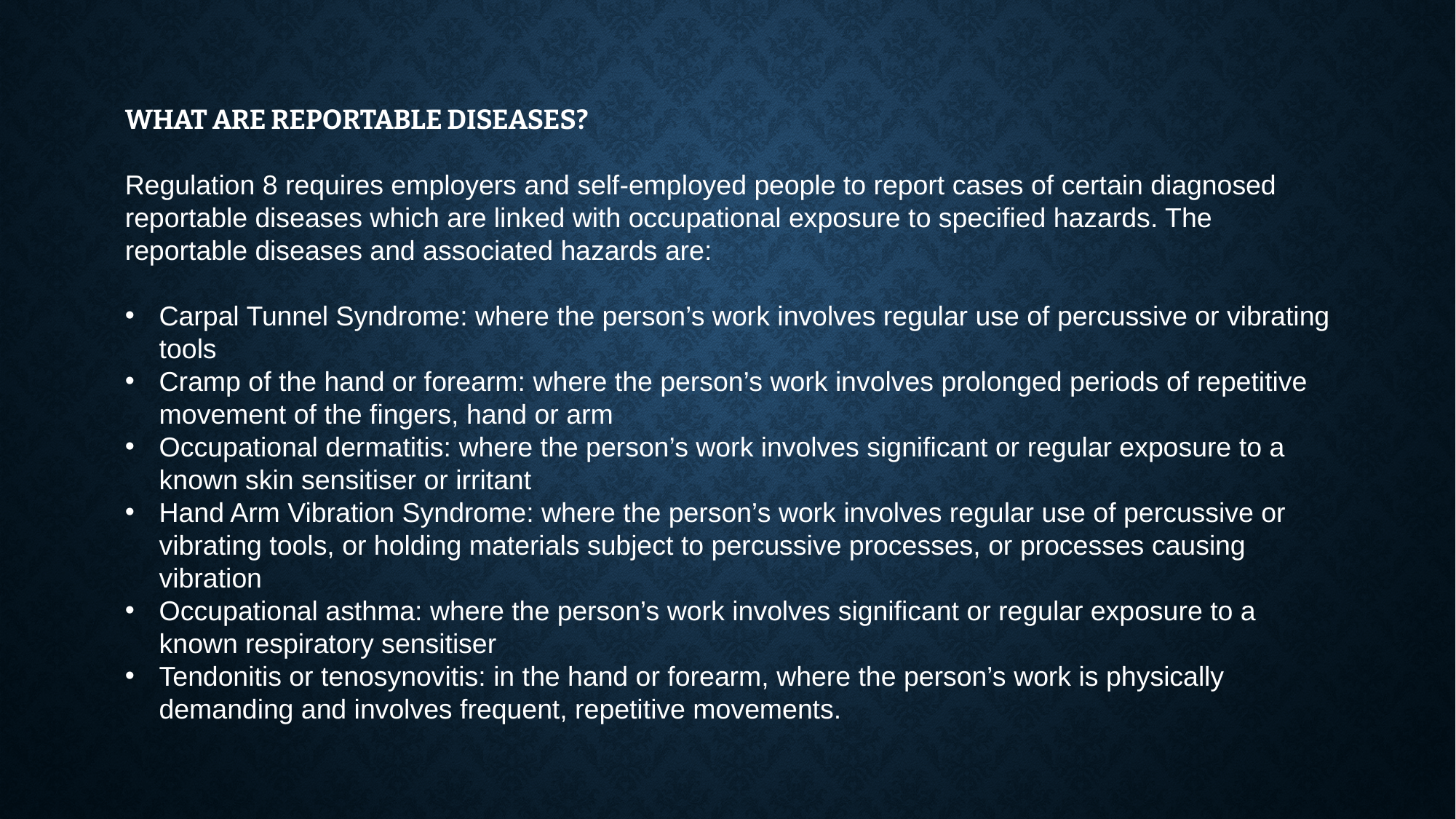

WHAT ARE REPORTABLE DISEASES?

Regulation 8 requires employers and self-employed people to report cases of certain diagnosed reportable diseases which are linked with occupational exposure to specified hazards. The reportable diseases and associated hazards are:

Carpal Tunnel Syndrome: where the person’s work involves regular use of percussive or vibrating tools
Cramp of the hand or forearm: where the person’s work involves prolonged periods of repetitive movement of the fingers, hand or arm
Occupational dermatitis: where the person’s work involves significant or regular exposure to a known skin sensitiser or irritant
Hand Arm Vibration Syndrome: where the person’s work involves regular use of percussive or vibrating tools, or holding materials subject to percussive processes, or processes causing vibration
Occupational asthma: where the person’s work involves significant or regular exposure to a known respiratory sensitiser
Tendonitis or tenosynovitis: in the hand or forearm, where the person’s work is physically demanding and involves frequent, repetitive movements.